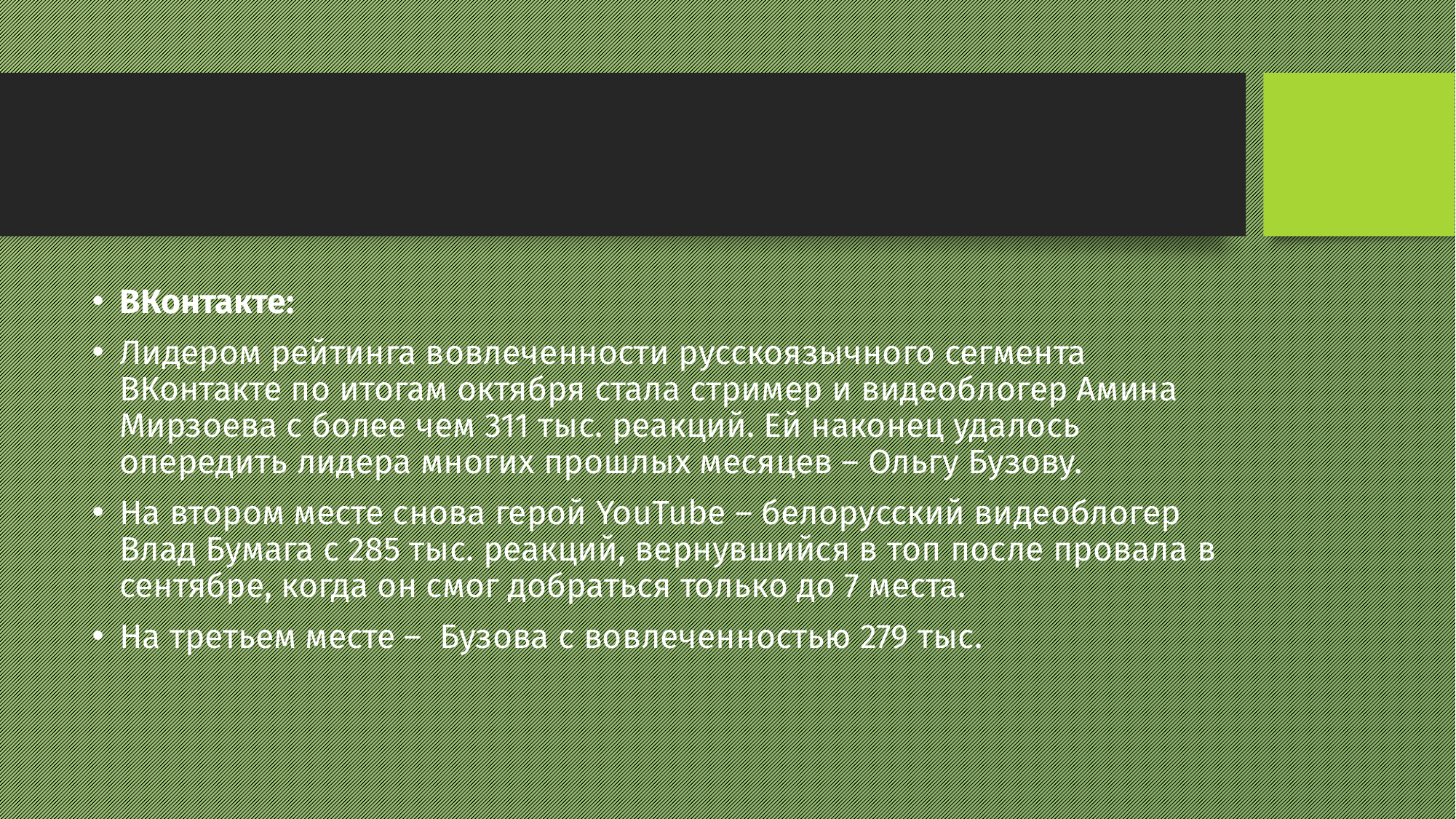

ВКонтакте:
Лидером рейтинга вовлеченности русскоязычного сегмента ВКонтакте по итогам октября стала стример и видеоблогер Амина Мирзоева с более чем 311 тыс. реакций. Ей наконец удалось опередить лидера многих прошлых месяцев – Ольгу Бузову.
На втором месте снова герой YouTube – белорусский видеоблогер Влад Бумага с 285 тыс. реакций, вернувшийся в топ после провала в сентябре, когда он смог добраться только до 7 места.
На третьем месте –  Бузова с вовлеченностью 279 тыс.